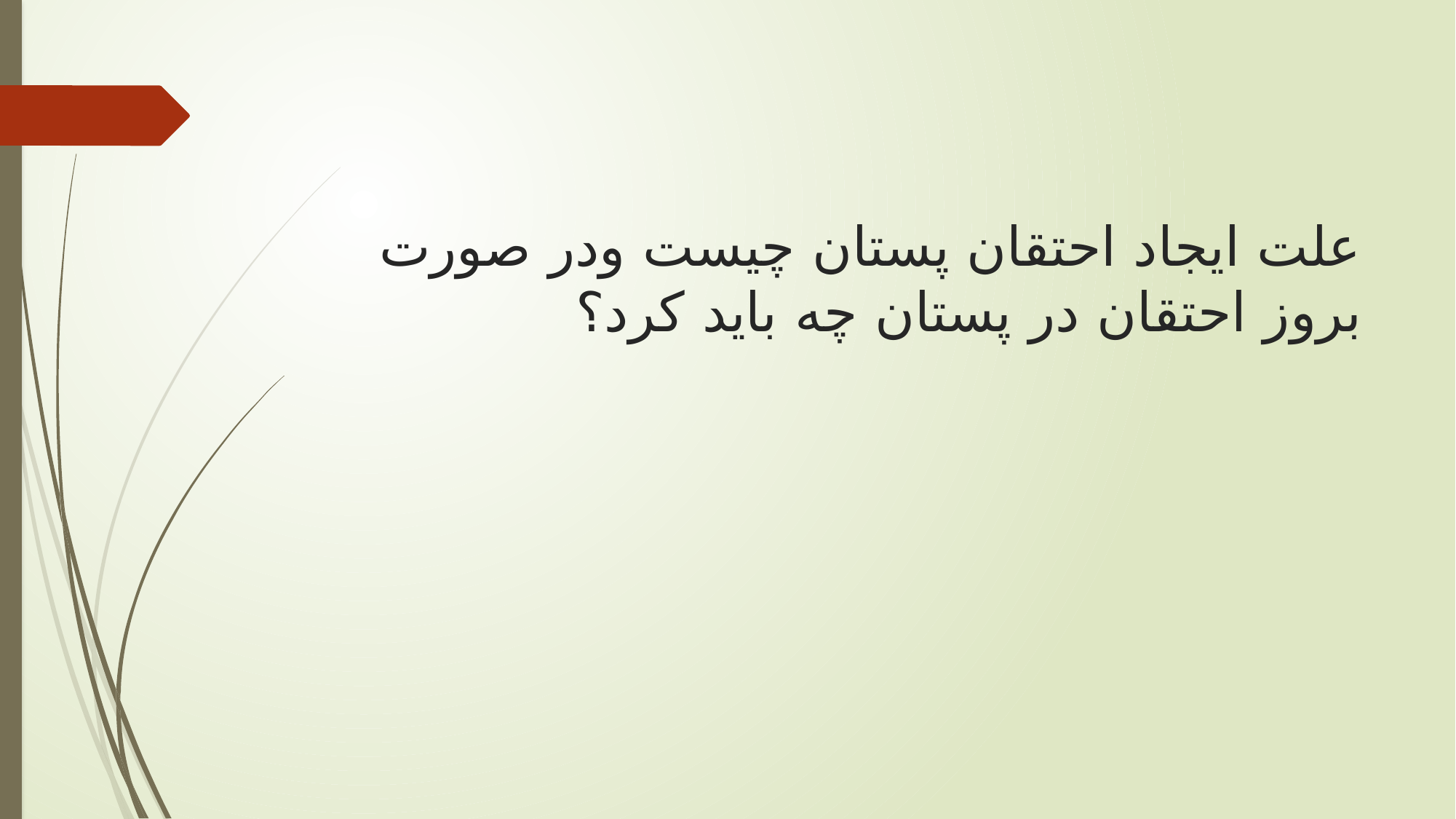

# علت ایجاد احتقان پستان چیست ودر صورت بروز احتقان در پستان چه باید کرد؟